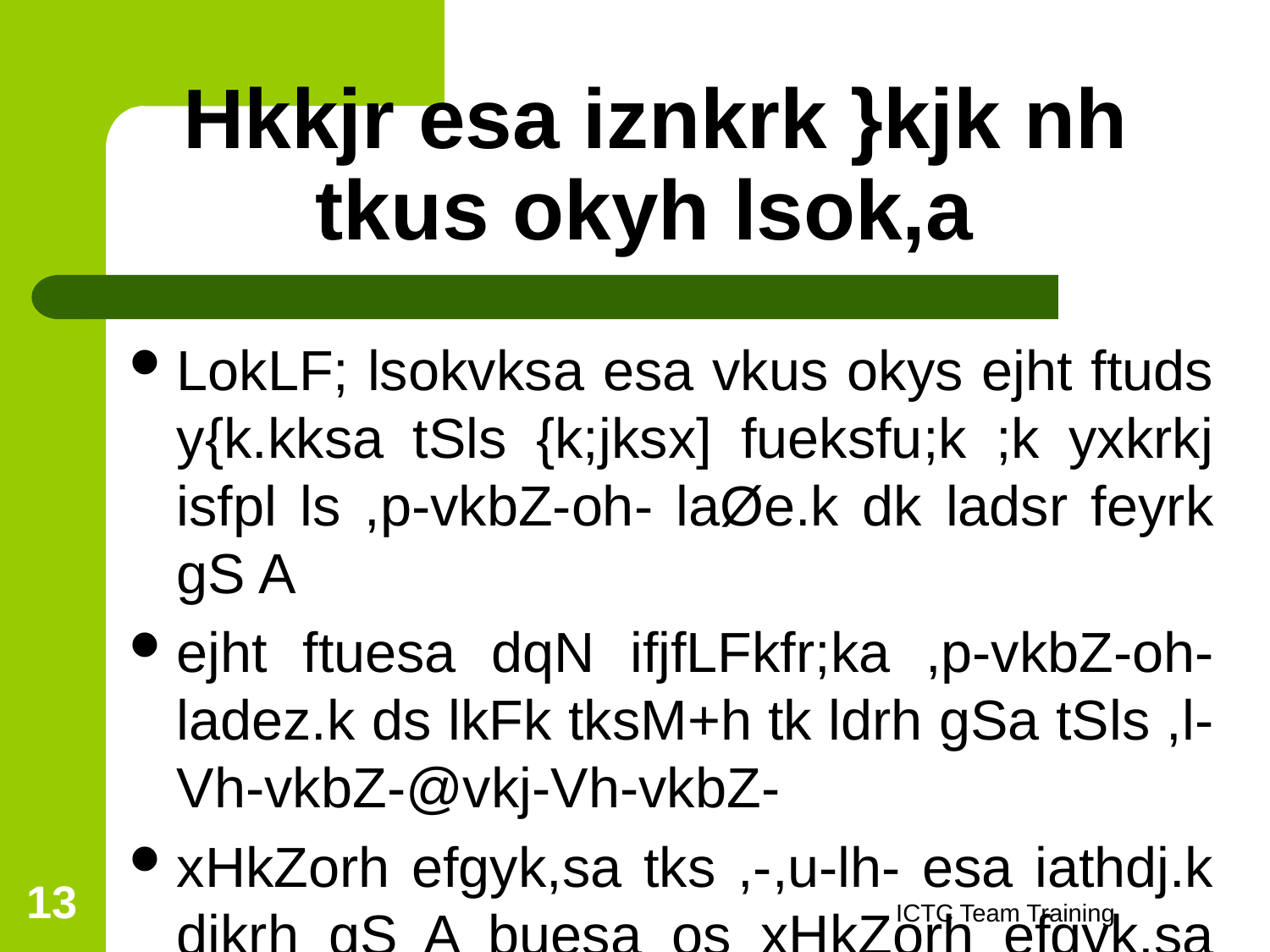

# Hkkjr esa iznkrk }kjk nh tkus okyh lsok,a
LokLF; lsokvksa esa vkus okys ejht ftuds y{k.kksa tSls {k;jksx] fueksfu;k ;k yxkrkj isfpl ls ,p-vkbZ-oh- laØe.k dk ladsr feyrk gS A
ejht ftuesa dqN ifjfLFkfr;ka ,p-vkbZ-oh- ladez.k ds lkFk tksM+h tk ldrh gSa tSls ,l-Vh-vkbZ-@vkj-Vh-vkbZ-
xHkZorh efgyk,sa tks ,-,u-lh- esa iathdj.k djkrh gS A buesa os xHkZorh efgyk,sa Hkh gks ldrh gS tks ,-,u-lh- esa tkap ds fcuk izlo ds fy, vkrh gSa
13
ICTC Team Training